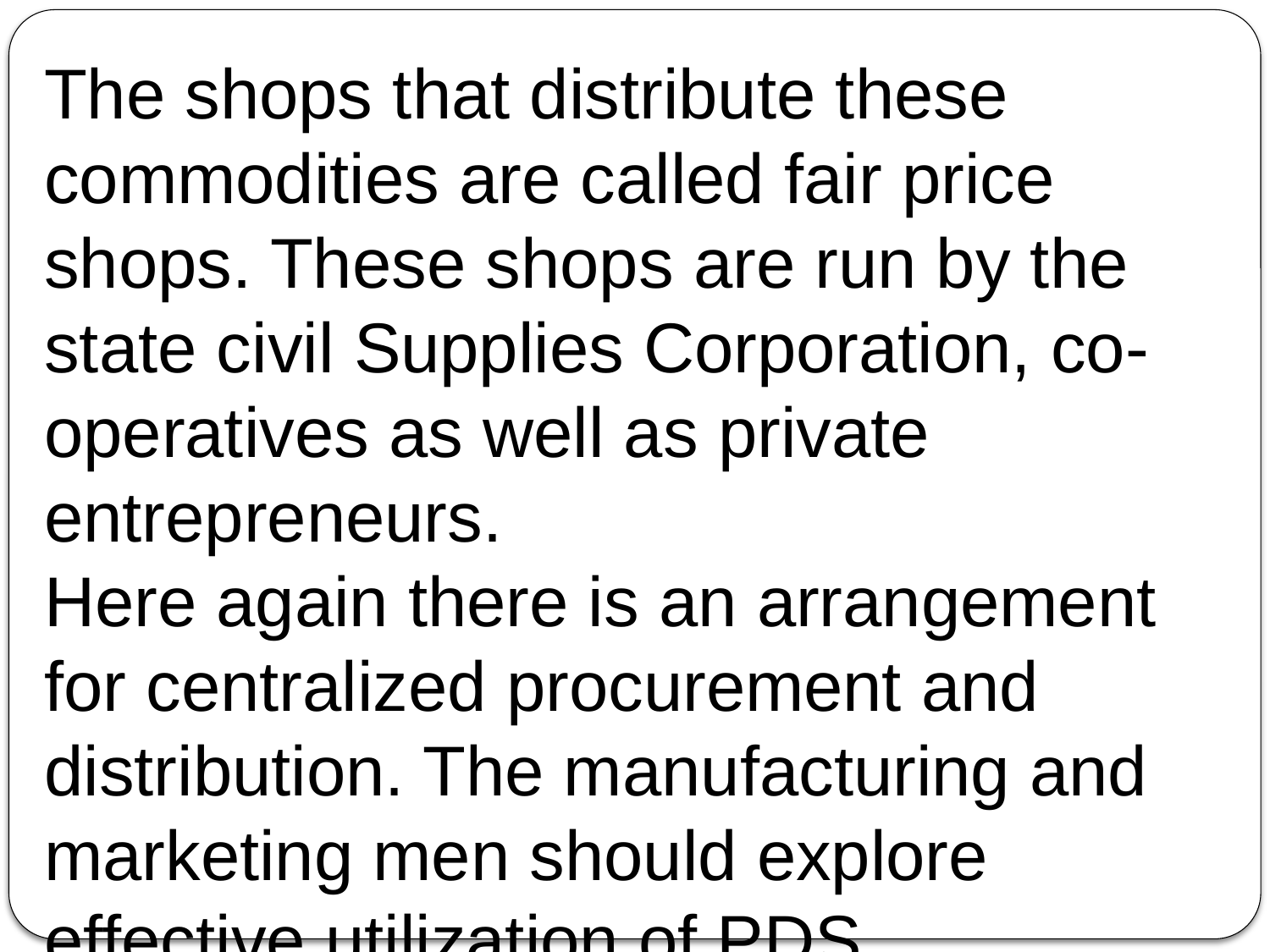

The shops that distribute these commodities are called fair price shops. These shops are run by the state civil Supplies Corporation, co-operatives as well as private entrepreneurs.
Here again there is an arrangement for centralized procurement and distribution. The manufacturing and marketing men should explore effective utilization of PDS.